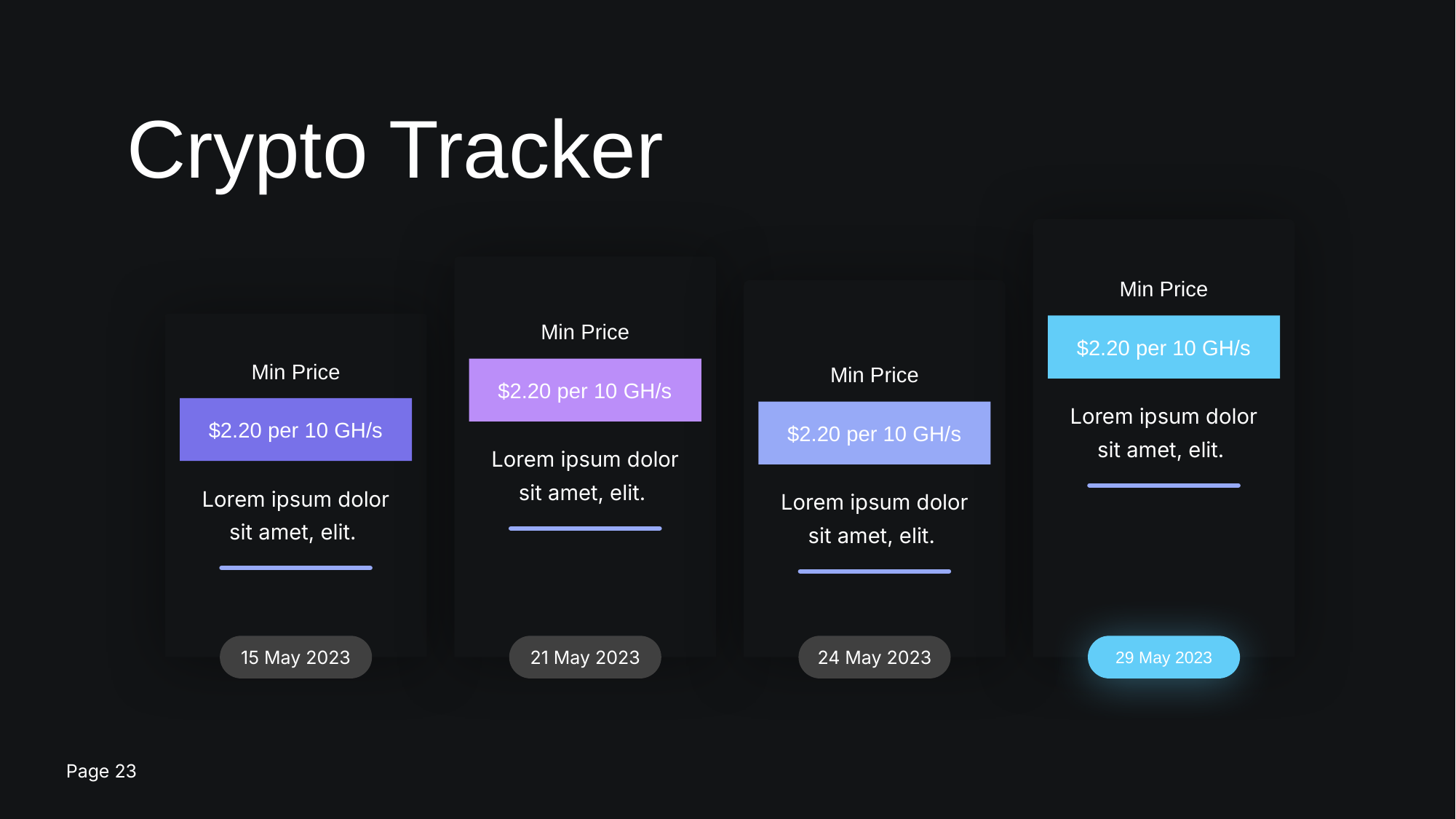

Crypto Tracker

Min Price

$2.20 per 10 GH/s
Lorem ipsum dolor sit amet, elit.

Min Price

$2.20 per 10 GH/s
Lorem ipsum dolor sit amet, elit.

Min Price

$2.20 per 10 GH/s
Lorem ipsum dolor sit amet, elit.
Min Price

$2.20 per 10 GH/s
Lorem ipsum dolor sit amet, elit.
15 May 2023
21 May 2023
24 May 2023
29 May 2023